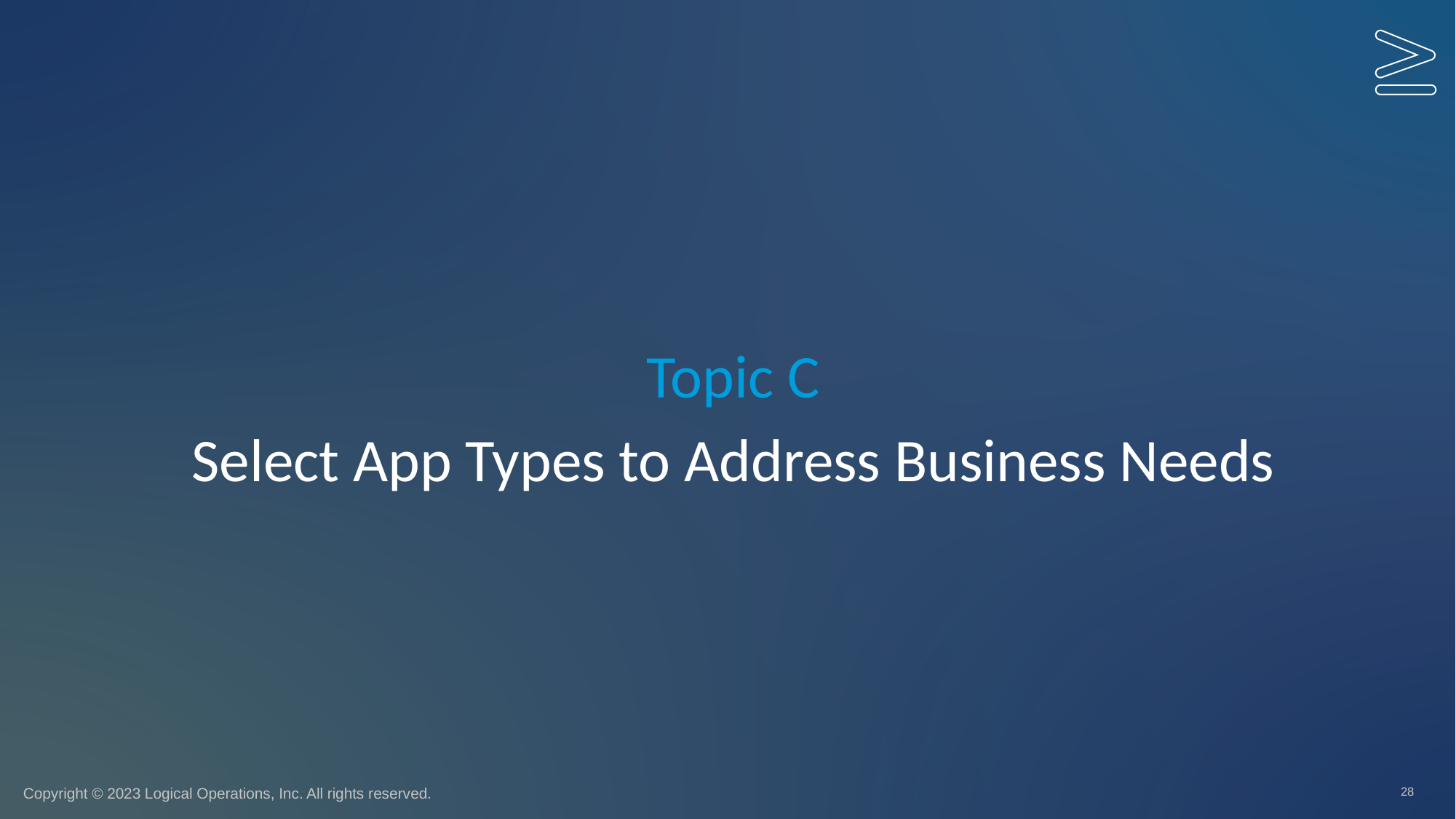

Topic C
# Select App Types to Address Business Needs
28